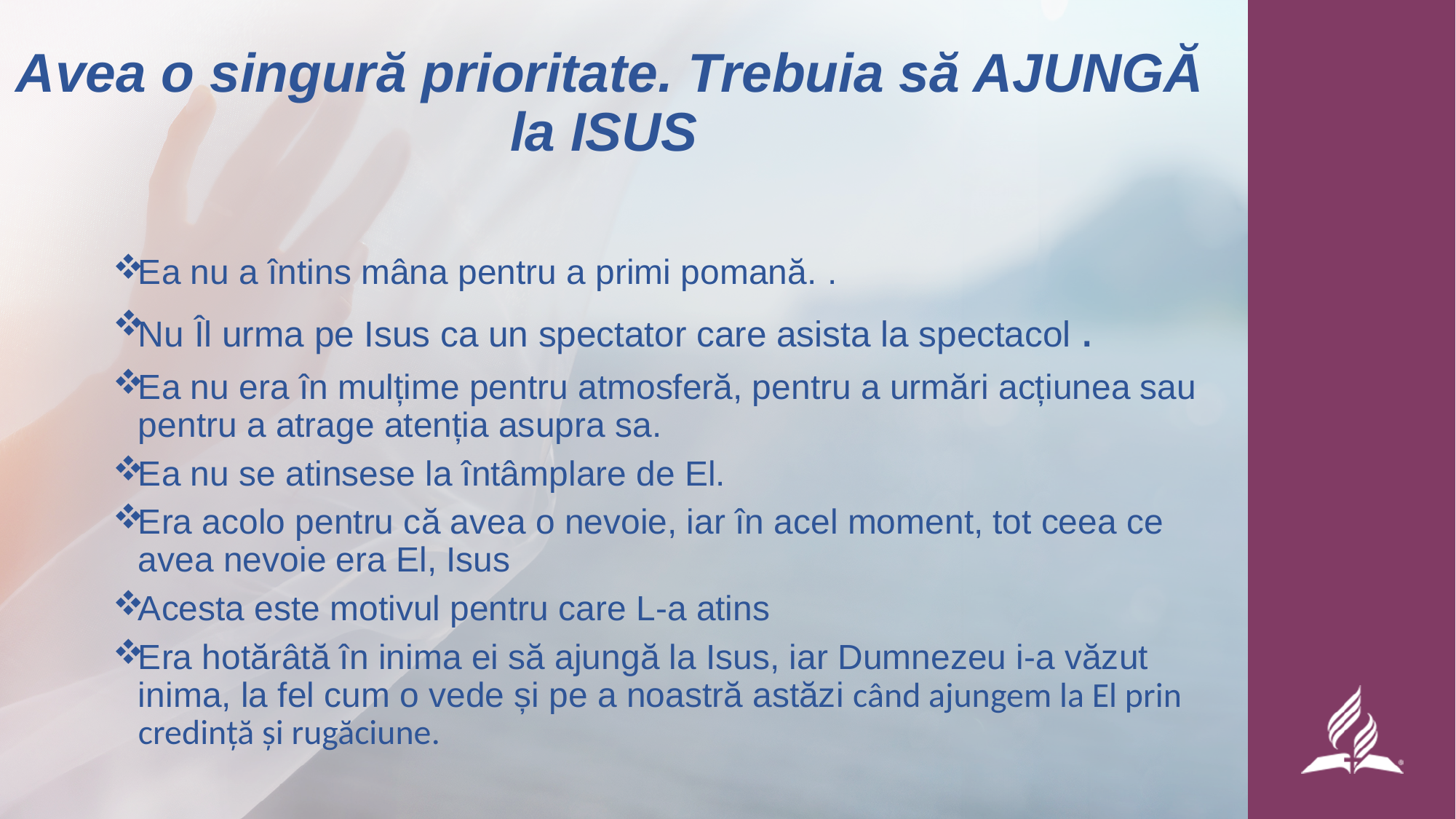

# Avea o singură prioritate. Trebuia să AJUNGĂ la ISUS
Ea nu a întins mâna pentru a primi pomană. .
Nu Îl urma pe Isus ca un spectator care asista la spectacol .
Ea nu era în mulțime pentru atmosferă, pentru a urmări acțiunea sau pentru a atrage atenția asupra sa.
Ea nu se atinsese la întâmplare de El.
Era acolo pentru că avea o nevoie, iar în acel moment, tot ceea ce avea nevoie era El, Isus
Acesta este motivul pentru care L-a atins
Era hotărâtă în inima ei să ajungă la Isus, iar Dumnezeu i-a văzut inima, la fel cum o vede și pe a noastră astăzi când ajungem la El prin credință și rugăciune.